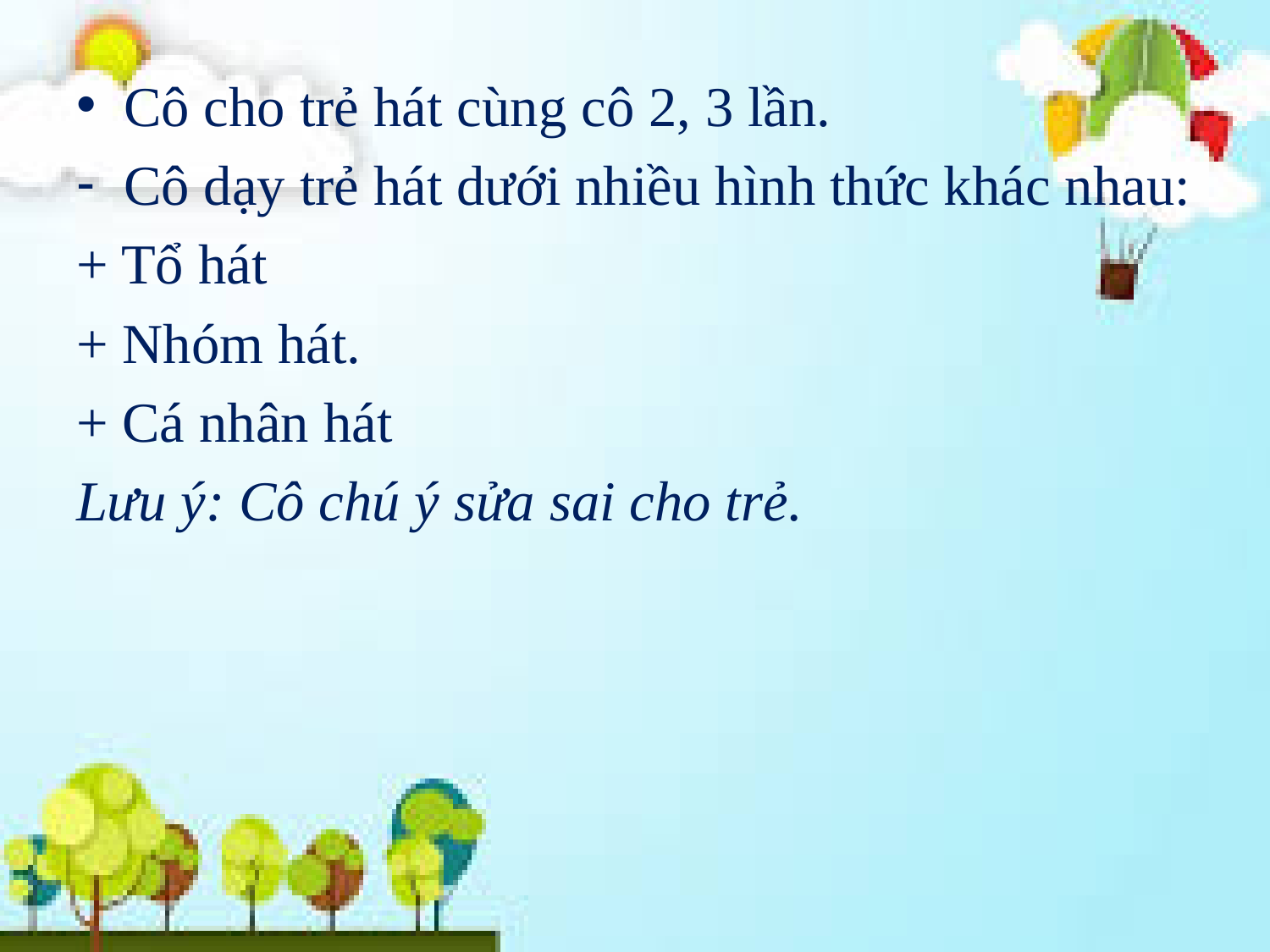

Cô cho trẻ hát cùng cô 2, 3 lần.
Cô dạy trẻ hát dưới nhiều hình thức khác nhau:
+ Tổ hát
+ Nhóm hát.
+ Cá nhân hát
Lưu ý: Cô chú ý sửa sai cho trẻ.